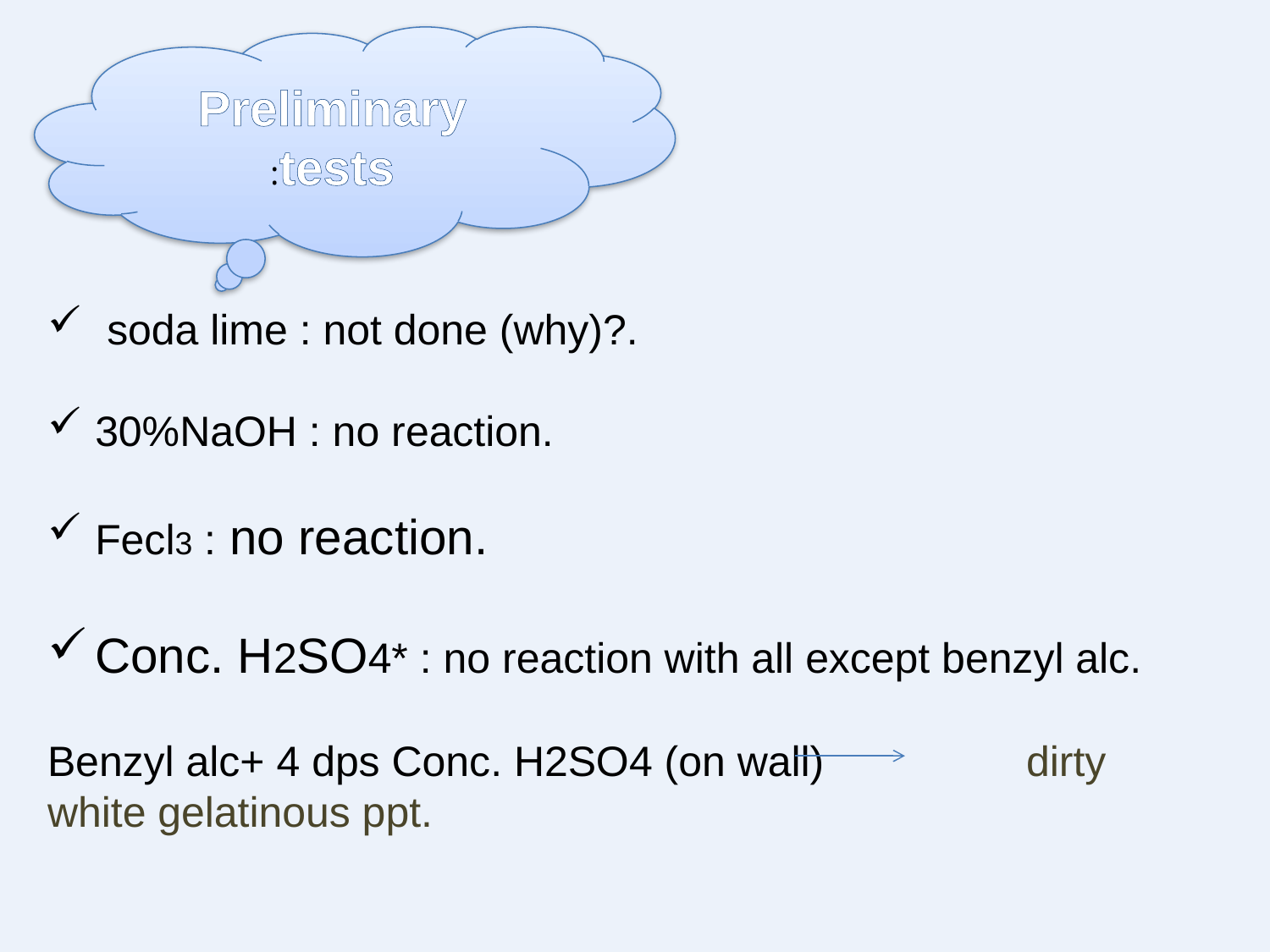

Preliminary tests:
 soda lime : not done (why)?.

30%NaOH : no reaction.

Fecl3 : no reaction.

Conc. H2SO4* : no reaction with all except benzyl alc.

Benzyl alc+ 4 dps Conc. H2SO4 (on wall)                 dirty white gelatinous ppt.